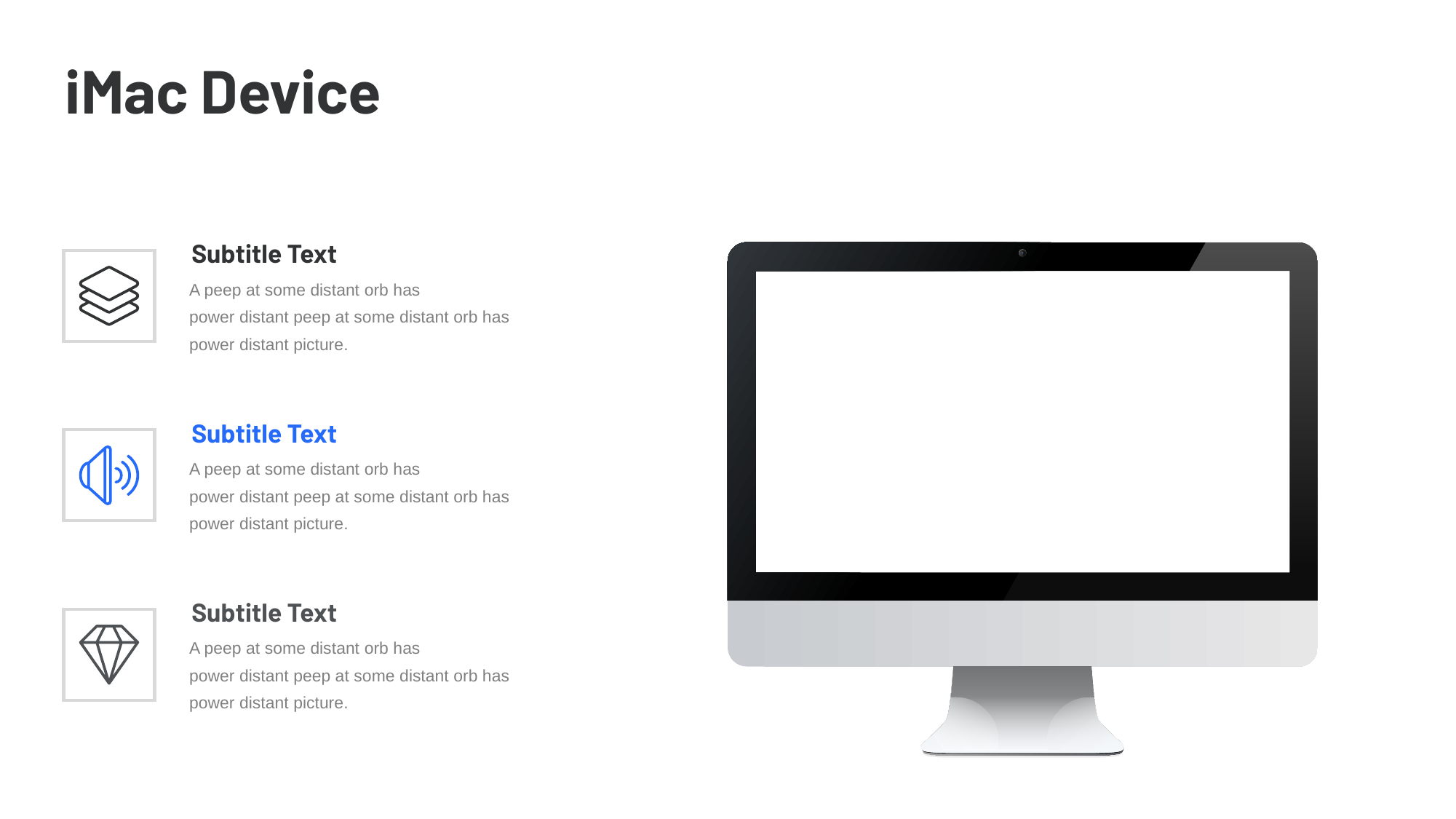

iMac Device
Subtitle Text

A peep at some distant orb has
power distant peep at some distant orb has power distant picture.

Subtitle Text

A peep at some distant orb has
power distant peep at some distant orb has power distant picture.
Subtitle Text

A peep at some distant orb has
power distant peep at some distant orb has power distant picture.